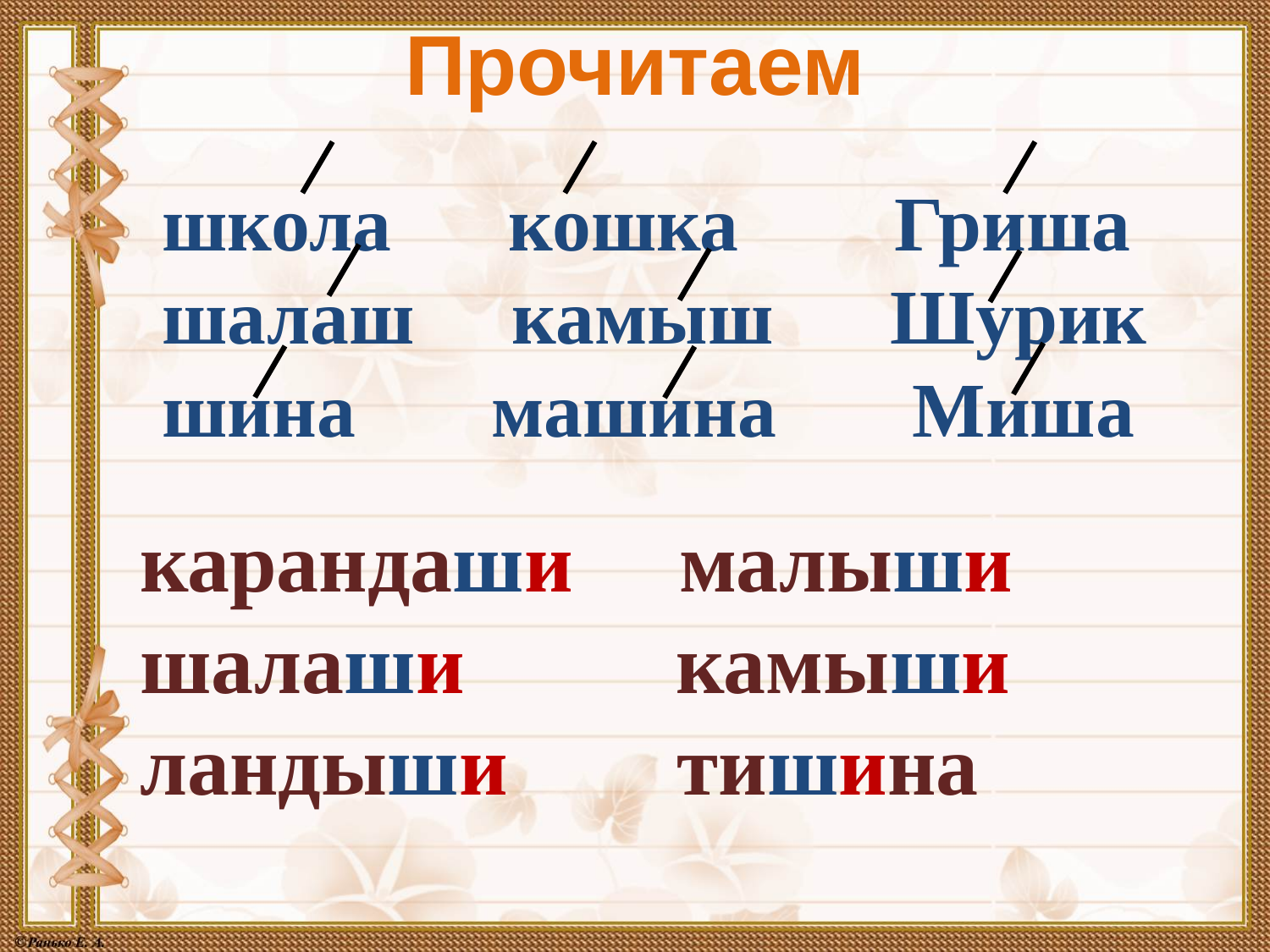

Прочитаем
школа      кошка        Гриша
шалаш     камыш      Шурик
шина       машина       Миша
карандаши     малыши
шалаши          камыши
ландыши        тишина